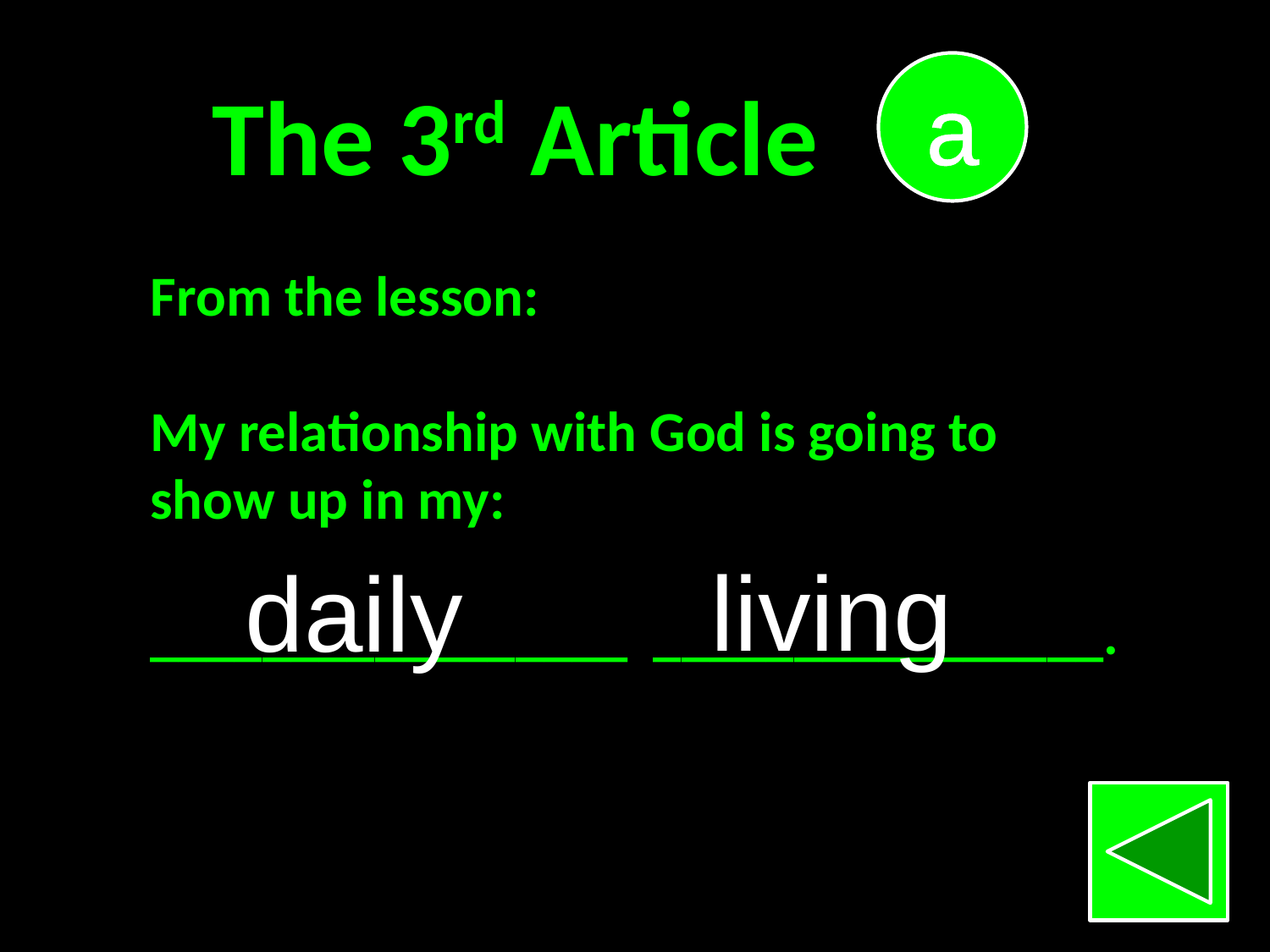

a
The 3rd Article
From the lesson:

My relationship with God is going to
show up in my:

_________________  ________________.
living
daily